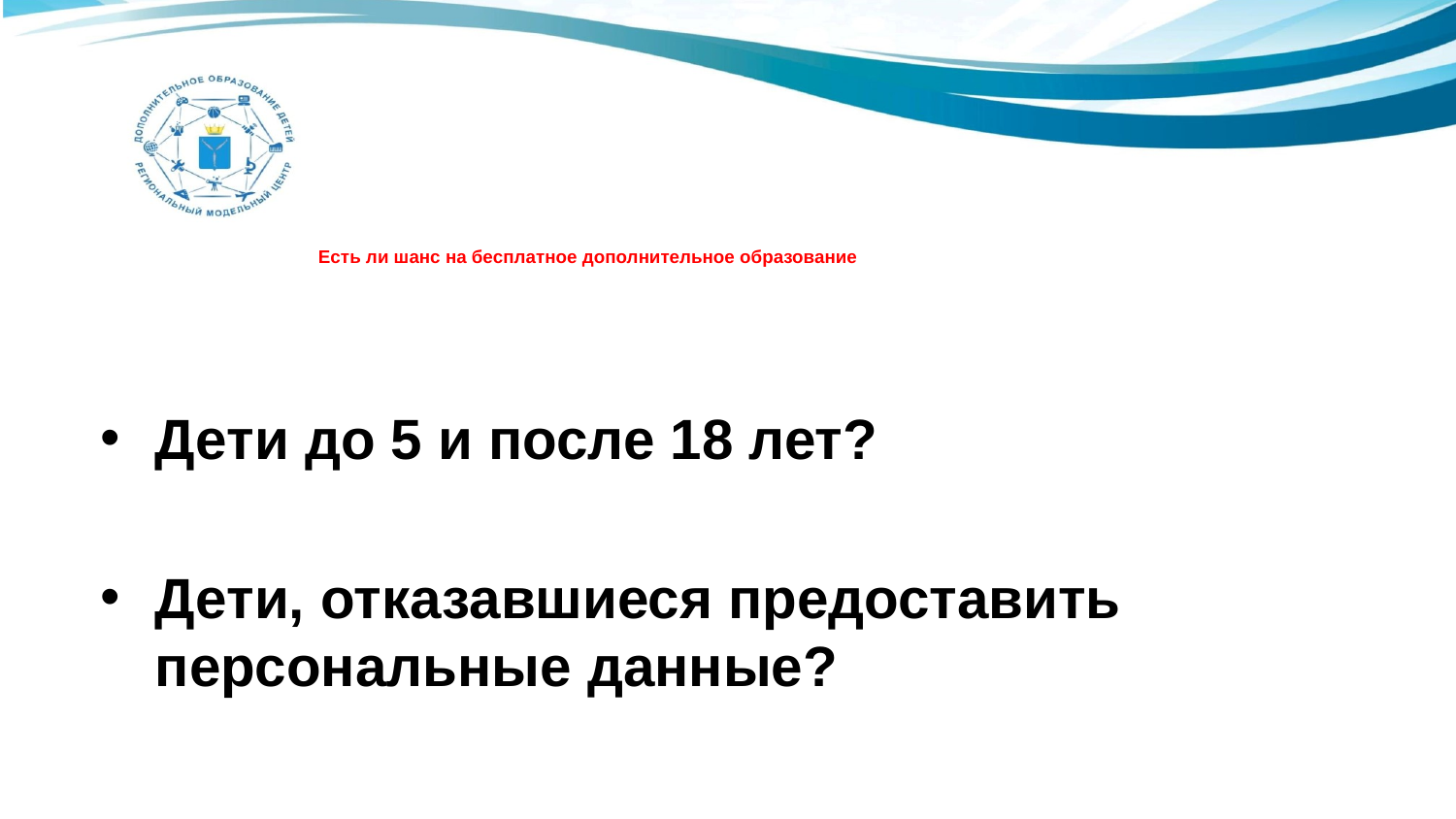

# Есть ли шанс на бесплатное дополнительное образование

Дети до 5 и после 18 лет?

Дети, отказавшиеся предоставить персональные данные?